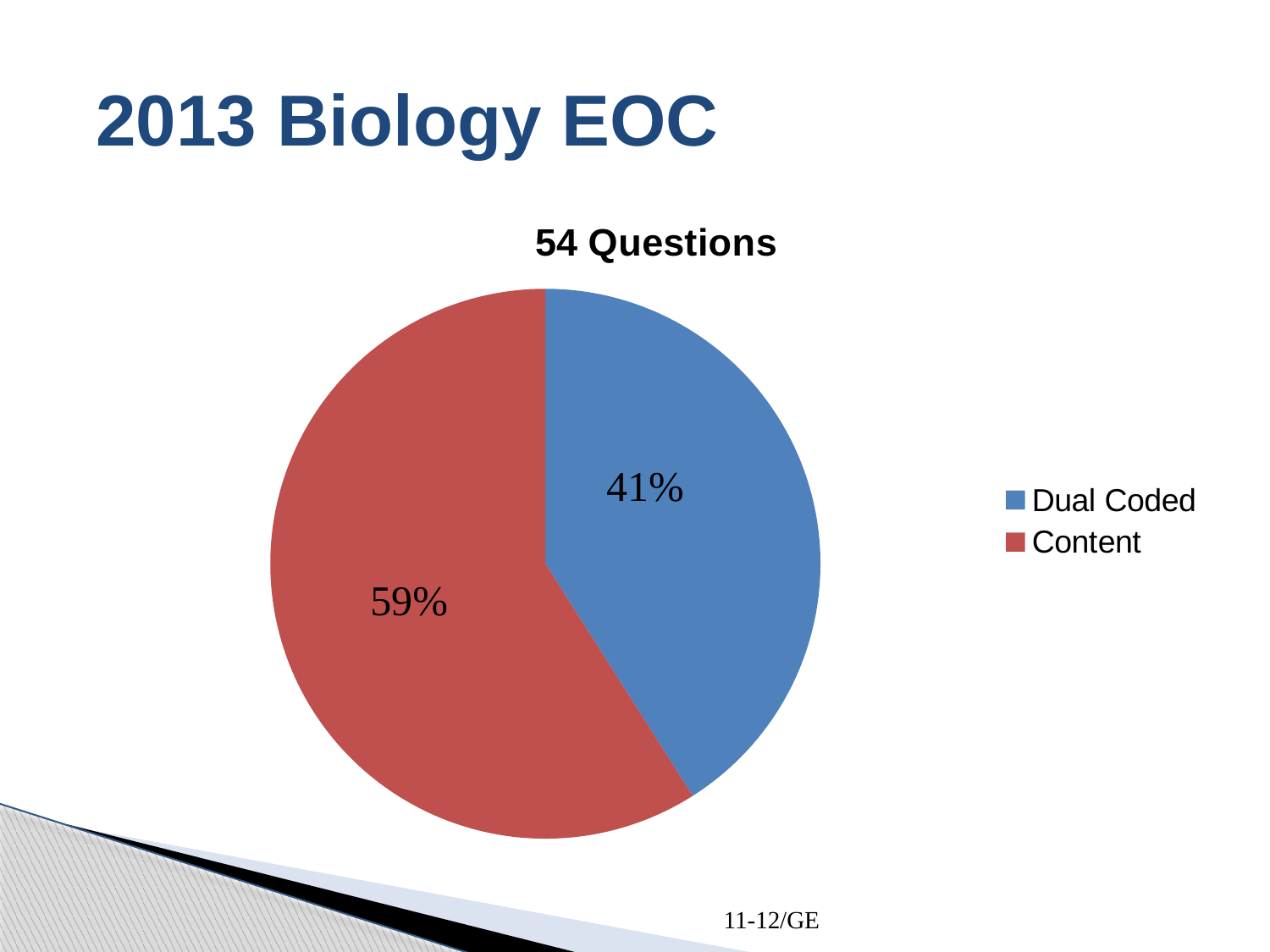

# 2013 Biology EOC

### Chart:

| Category | 54 Questions |
|---|---|
| Dual Coded | 41.0 |
| Content | 59.0 |
11-12/GE